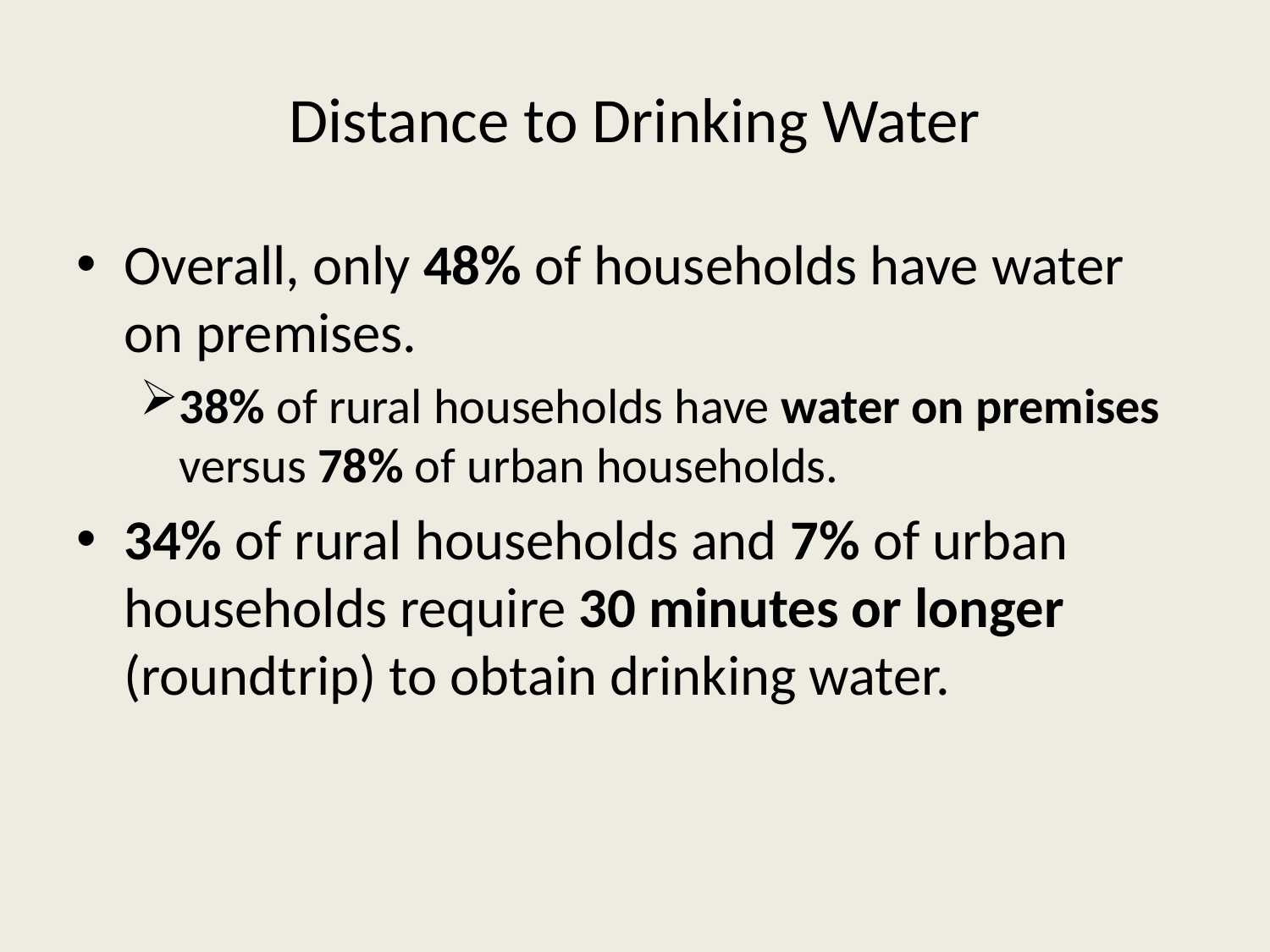

# Distance to Drinking Water
Overall, only 48% of households have water on premises.
38% of rural households have water on premises versus 78% of urban households.
34% of rural households and 7% of urban households require 30 minutes or longer (roundtrip) to obtain drinking water.